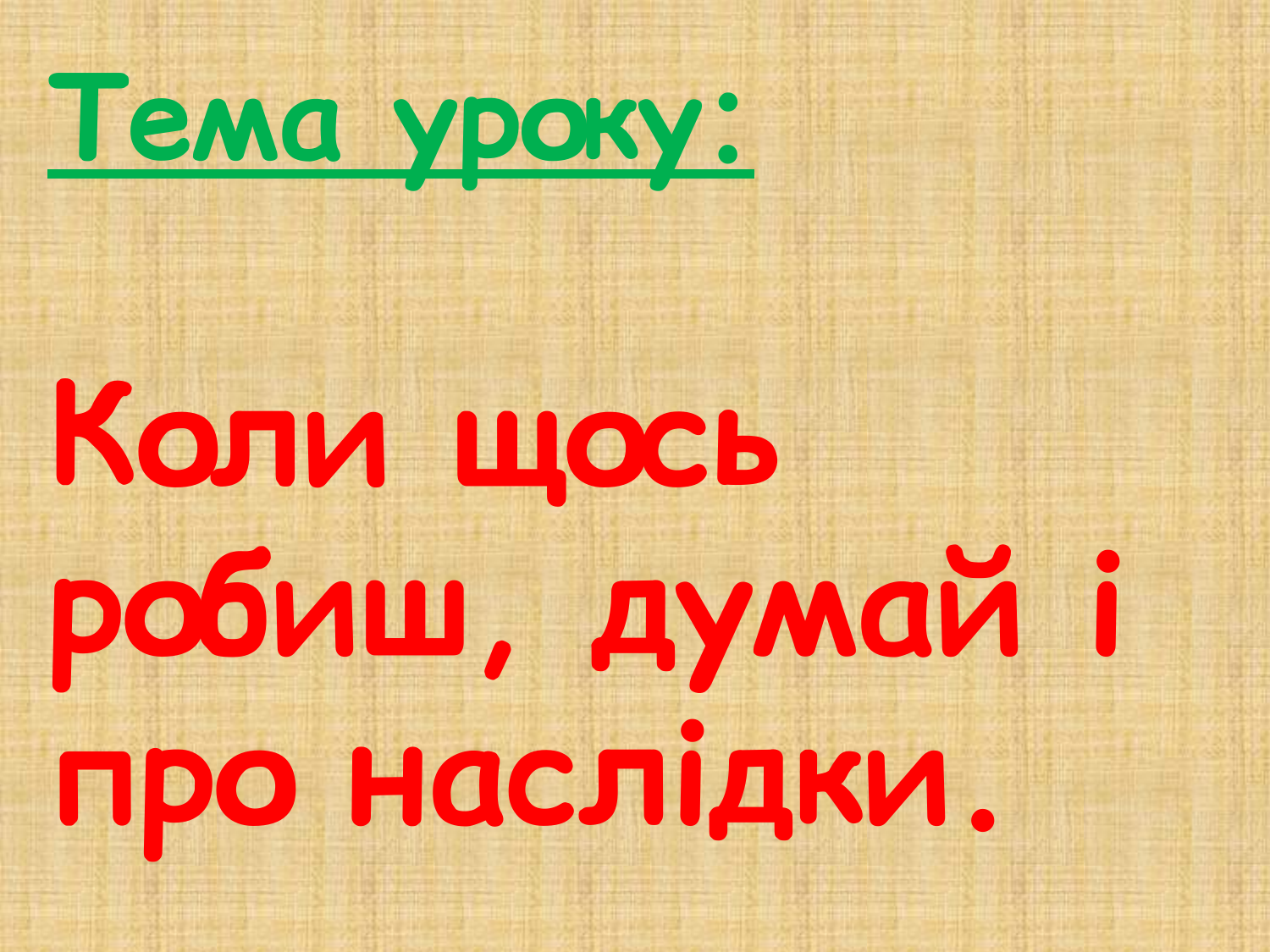

Тема уроку:

Коли щось робиш, думай і про наслідки.